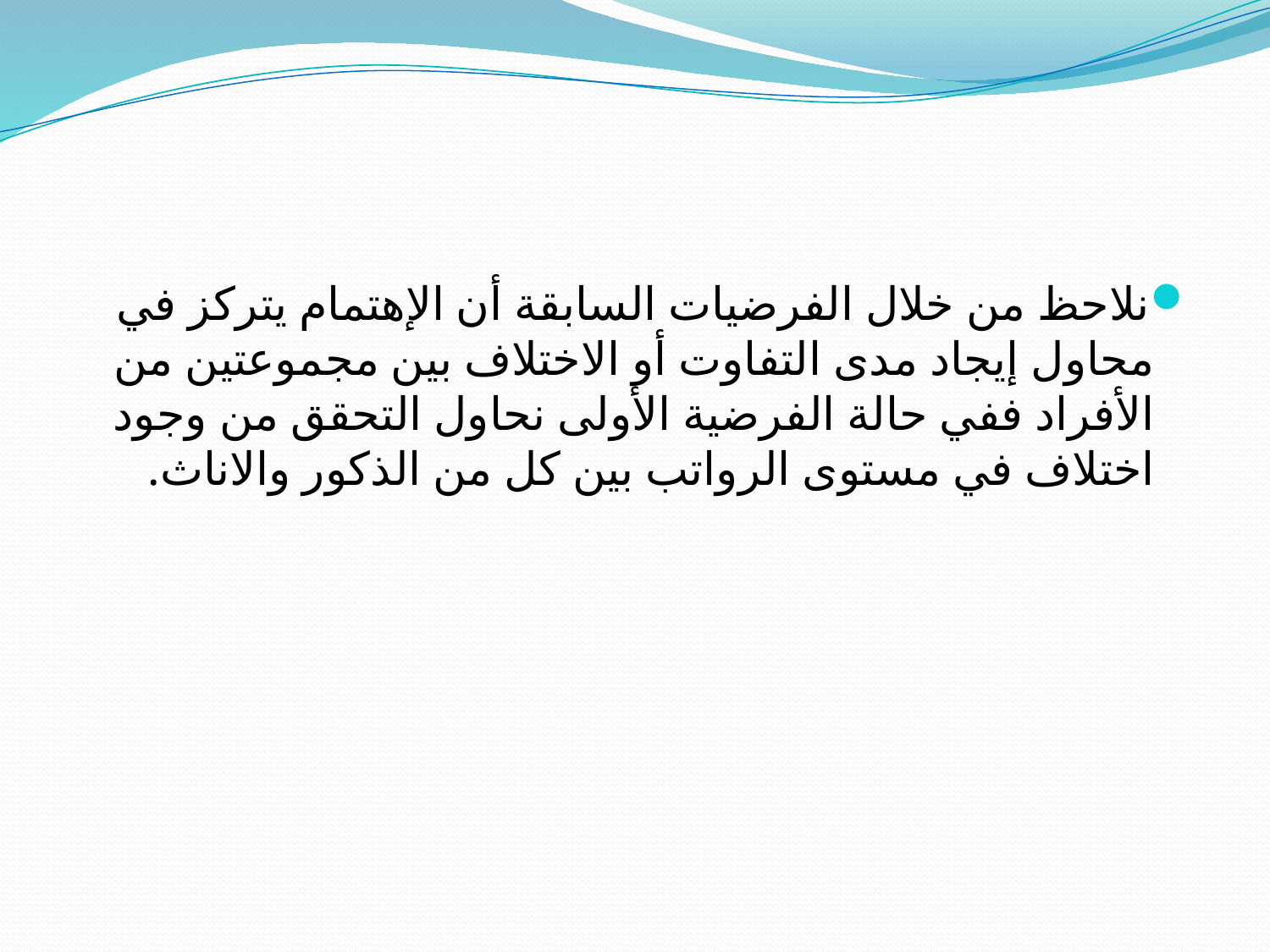

#
نلاحظ من خلال الفرضيات السابقة أن الإهتمام يتركز في محاول إيجاد مدى التفاوت أو الاختلاف بين مجموعتين من الأفراد ففي حالة الفرضية الأولى نحاول التحقق من وجود اختلاف في مستوى الرواتب بين كل من الذكور والاناث.